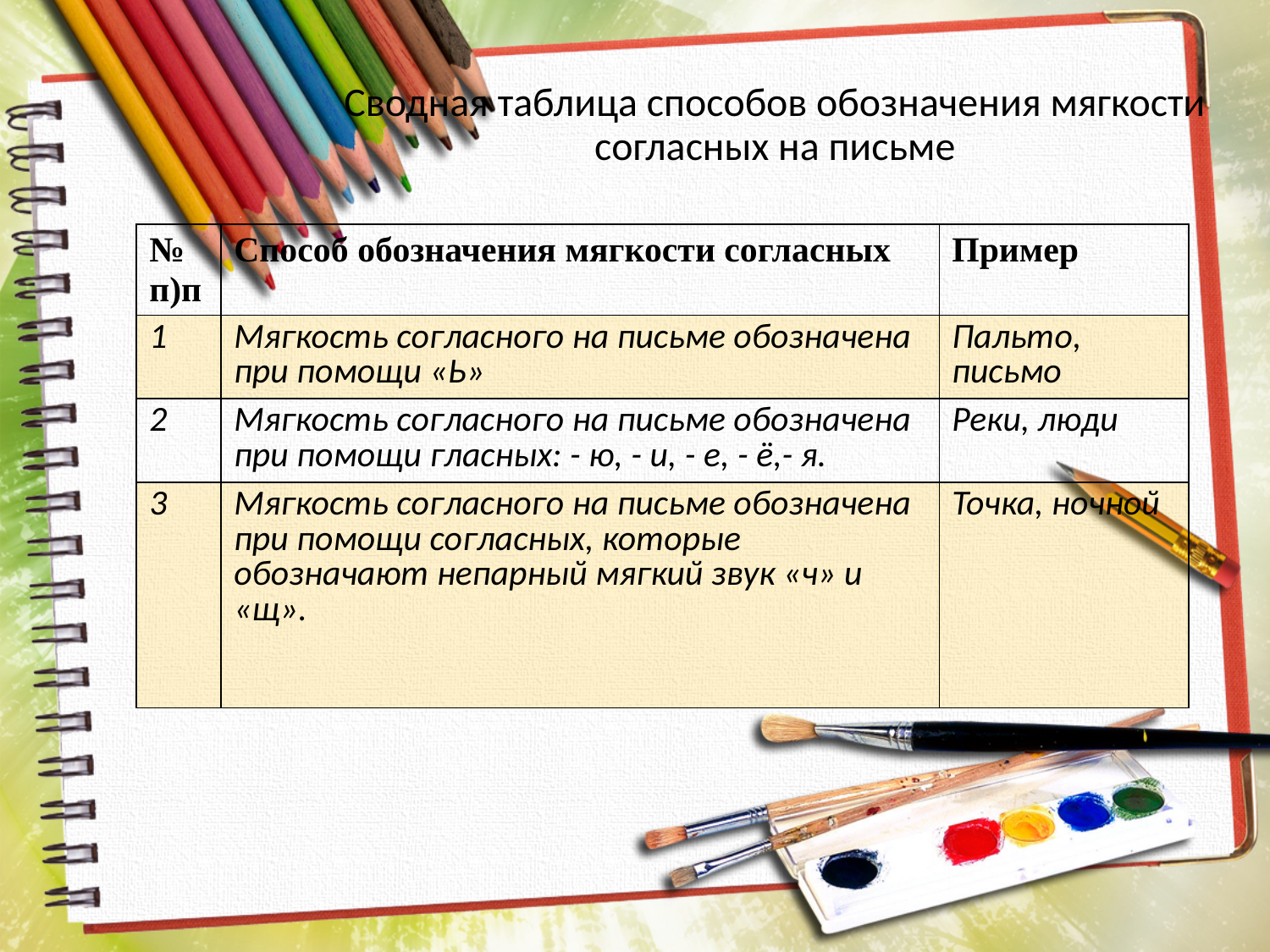

# Сводная таблица способов обозначения мягкости согласных на письме
| № п)п | Способ обозначения мягкости согласных | Пример |
| --- | --- | --- |
| 1 | Мягкость согласного на письме обозначена при помощи «Ь» | Пальто, письмо |
| 2 | Мягкость согласного на письме обозначена при помощи гласных: - ю, - и, - е, - ё,- я. | Реки, люди |
| 3 | Мягкость согласного на письме обозначена при помощи согласных, которые обозначают непарный мягкий звук «ч» и «щ». | Точка, ночной |